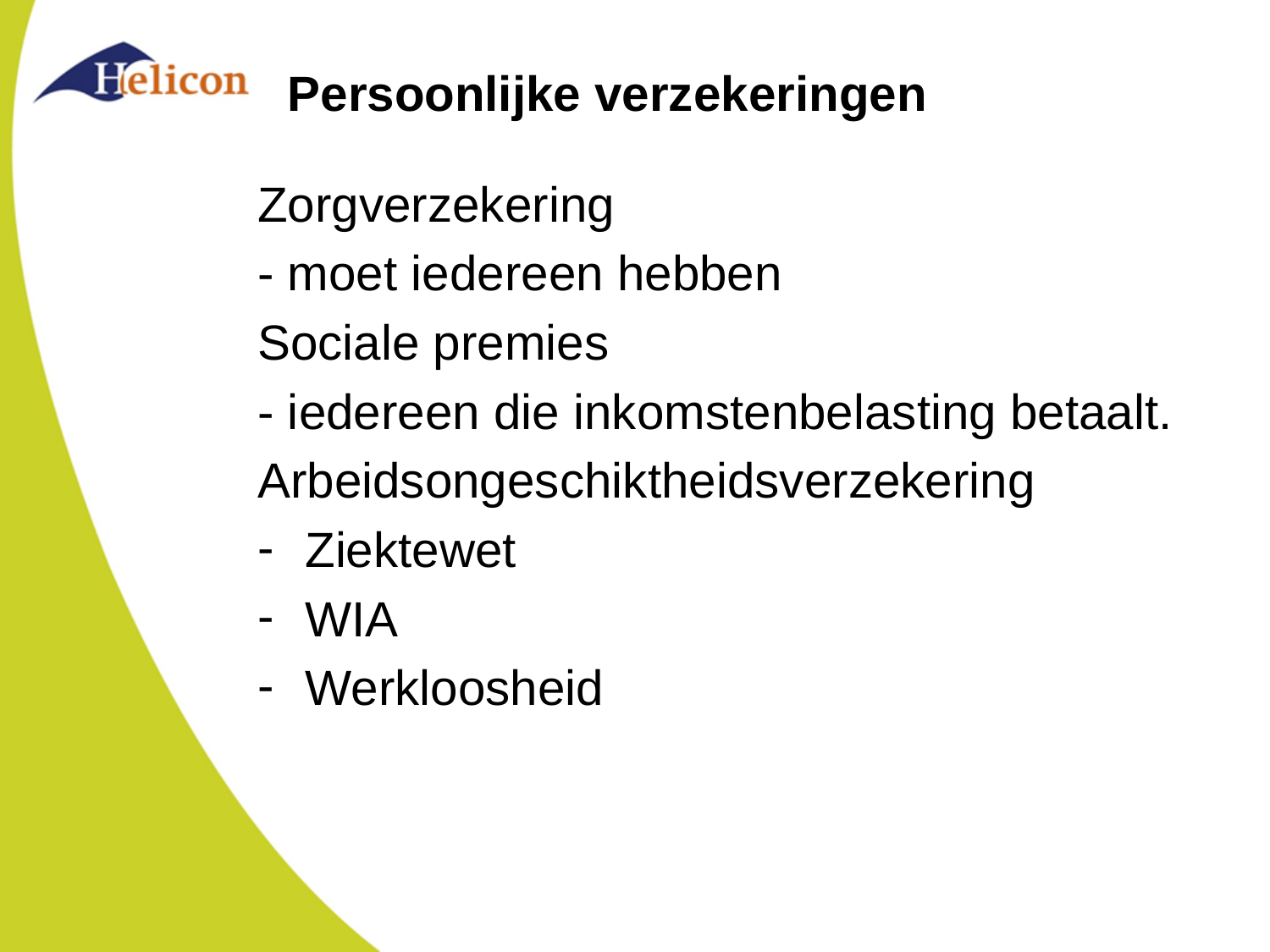

# Persoonlijke verzekeringen
Zorgverzekering
- moet iedereen hebben
Sociale premies
- iedereen die inkomstenbelasting betaalt.
Arbeidsongeschiktheidsverzekering
Ziektewet
WIA
Werkloosheid